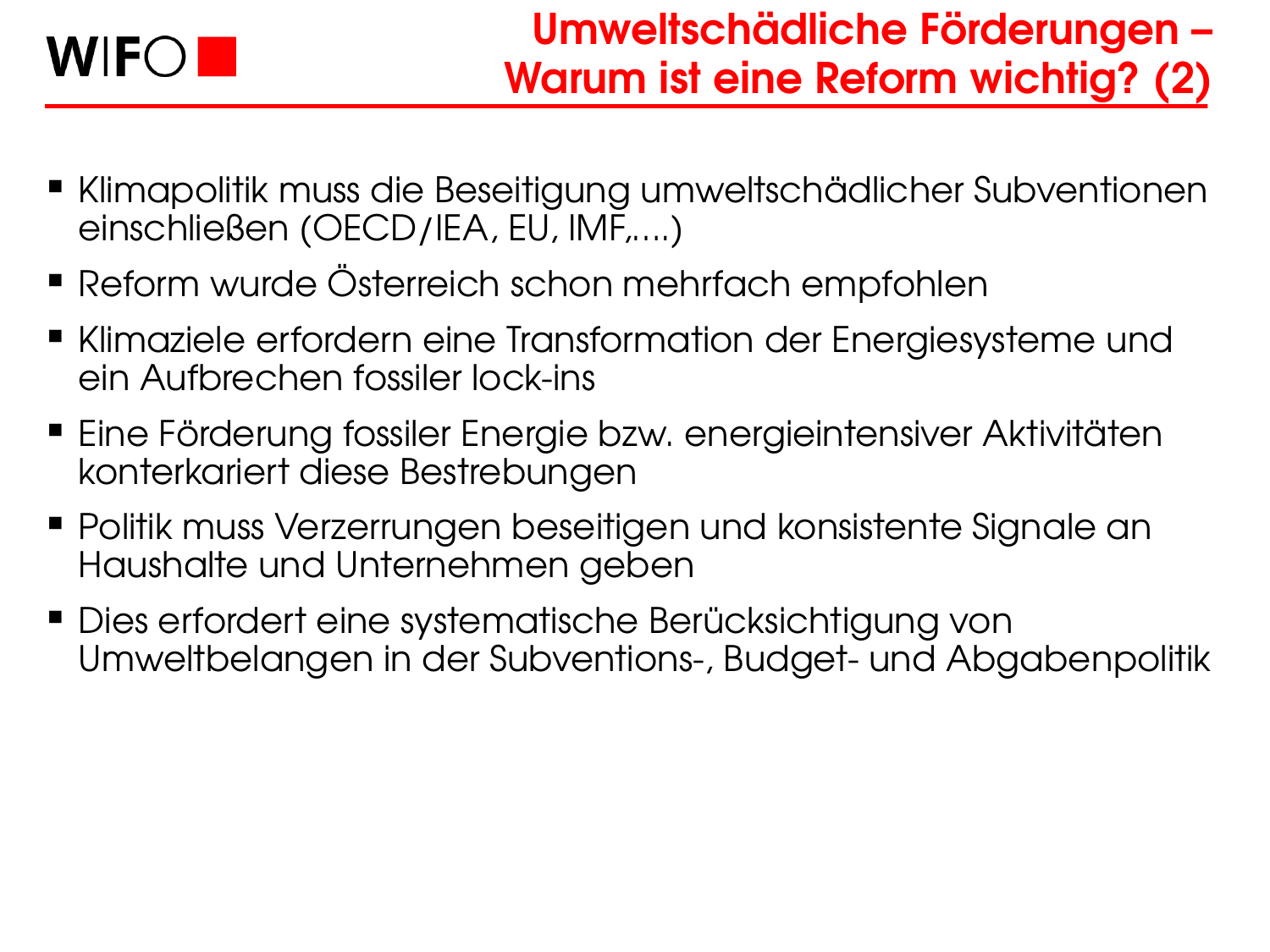

Umweltschädliche Förderungen –
Warum ist eine Reform wichtig? (2)

Klimapolitik muss die Beseitigung umweltschädlicher Subventionen einschließen (OECD/IEA, EU, IMF,….)
Reform wurde Österreich schon mehrfach empfohlen
Klimaziele erfordern eine Transformation der Energiesysteme und ein Aufbrechen fossiler lock-ins
Eine Förderung fossiler Energie bzw. energieintensiver Aktivitäten konterkariert diese Bestrebungen
Politik muss Verzerrungen beseitigen und konsistente Signale an Haushalte und Unternehmen geben
Dies erfordert eine systematische Berücksichtigung von Umweltbelangen in der Subventions-, Budget- und Abgabenpolitik